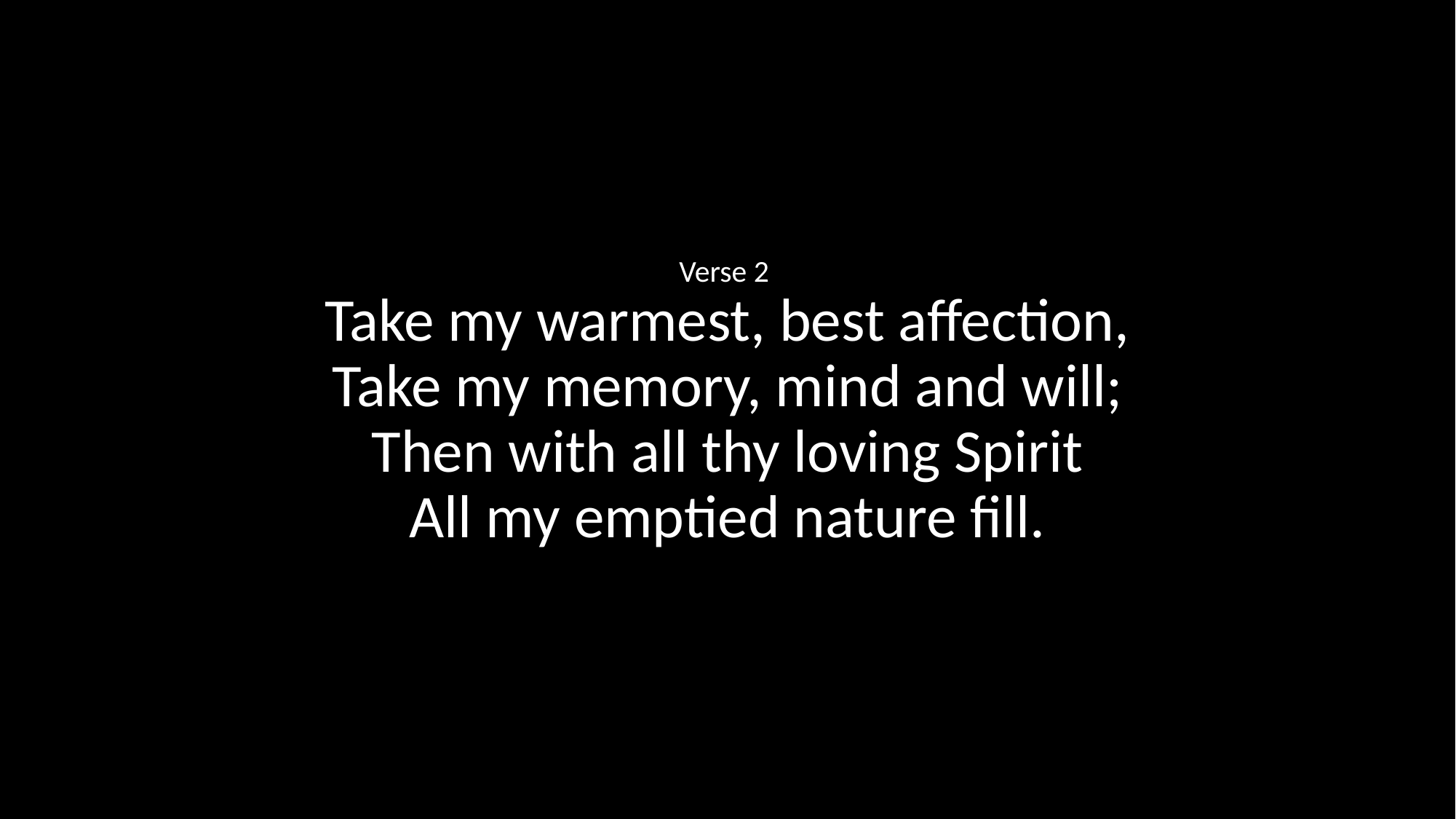

Verse 2
Take my warmest, best affection,
Take my memory, mind and will;
Then with all thy loving Spirit
All my emptied nature fill.